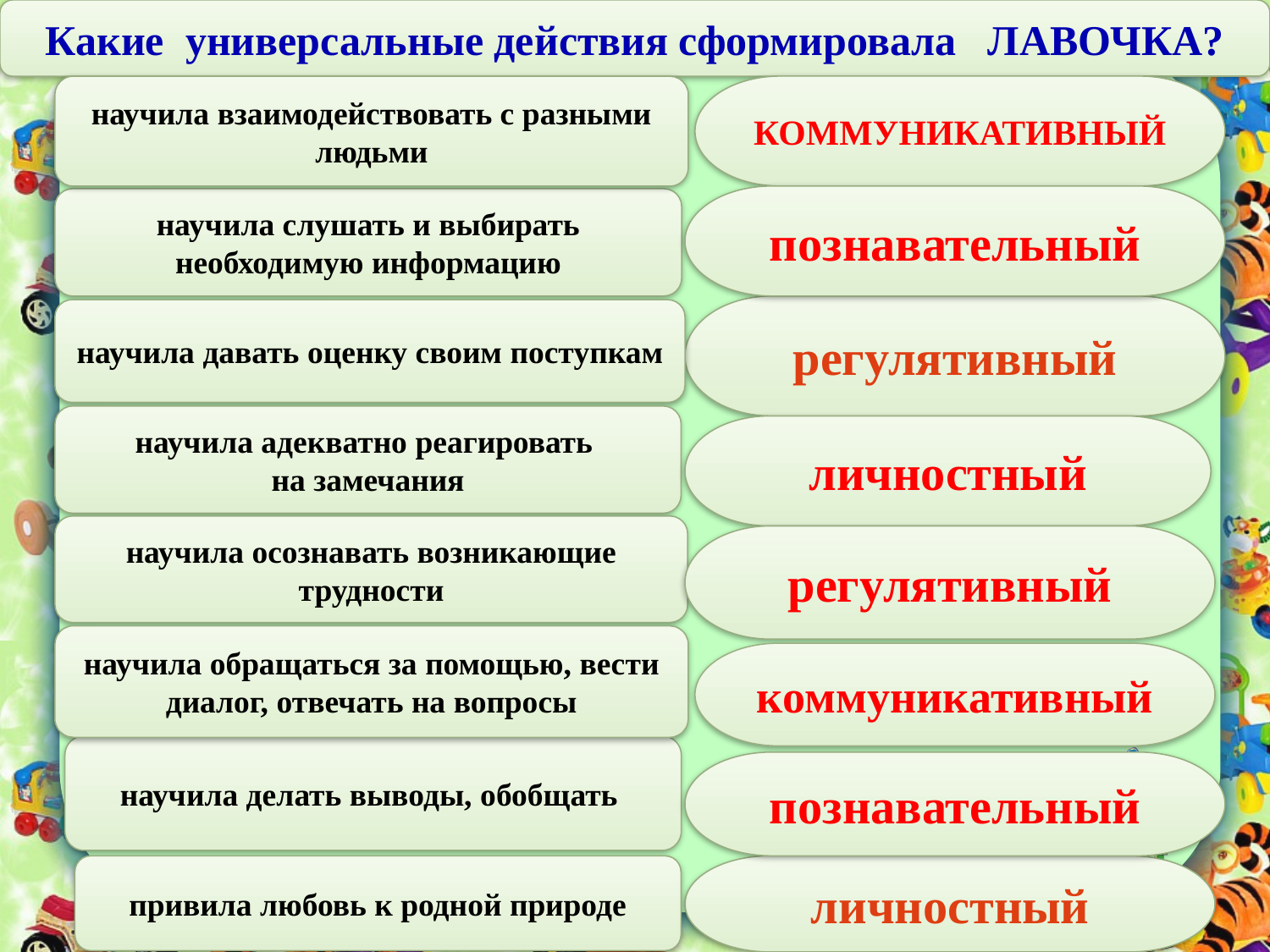

Какие  универсальные действия сформировала   ЛАВОЧКА?
КОММУНИКАТИВНЫЙ
научила взаимодействовать с разными людьми
познавательный
научила слушать и выбирать необходимую информацию

регулятивный
научила давать оценку своим поступкам
научила адекватно реагировать
на замечания
личностный

научила осознавать возникающие трудности
регулятивный
научила обращаться за помощью, вести диалог, отвечать на вопросы
коммуникативный
научила делать выводы, обобщать
познавательный
привила любовь к родной природе
личностный